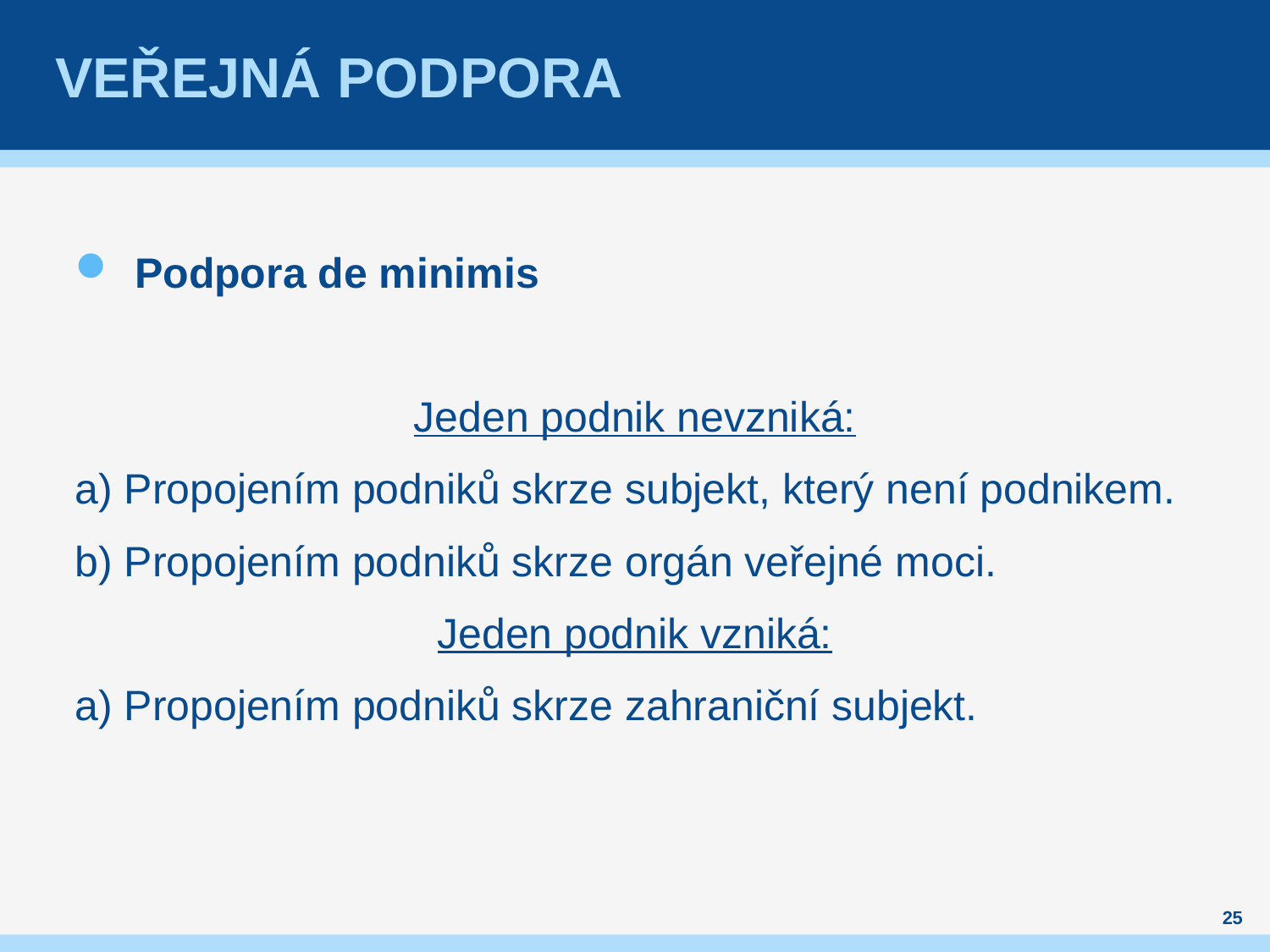

# Veřejná podpora
Podpora de minimis

Jeden podnik nevzniká:
a) Propojením podniků skrze subjekt, který není podnikem.
b) Propojením podniků skrze orgán veřejné moci.
Jeden podnik vzniká:
a) Propojením podniků skrze zahraniční subjekt.

25